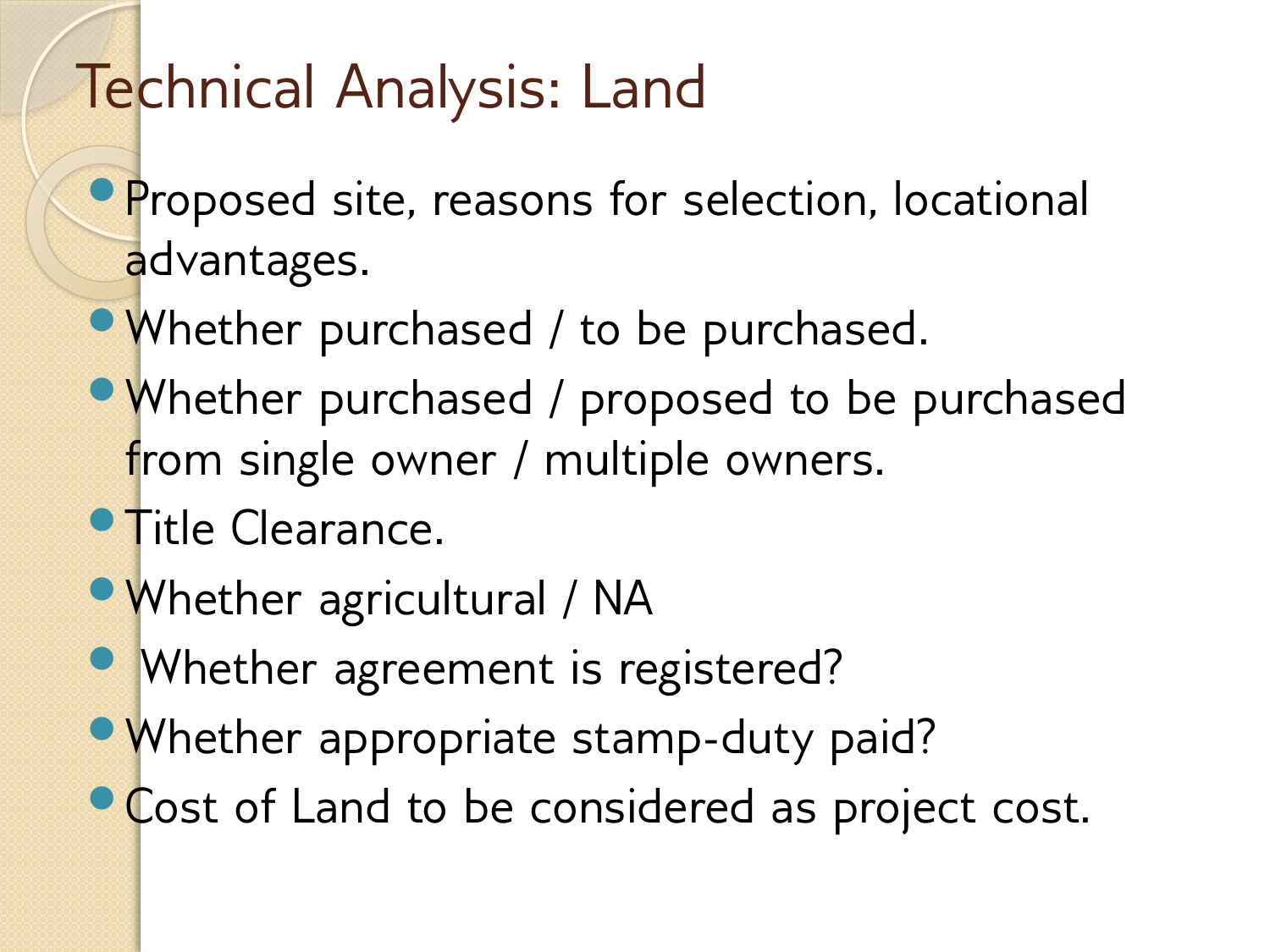

# Technical Analysis: Land
Proposed site, reasons for selection, locational advantages.
Whether purchased / to be purchased.
Whether purchased / proposed to be purchased from single owner / multiple owners.
Title Clearance.
Whether agricultural / NA
 Whether agreement is registered?
Whether appropriate stamp-duty paid?
Cost of Land to be considered as project cost.